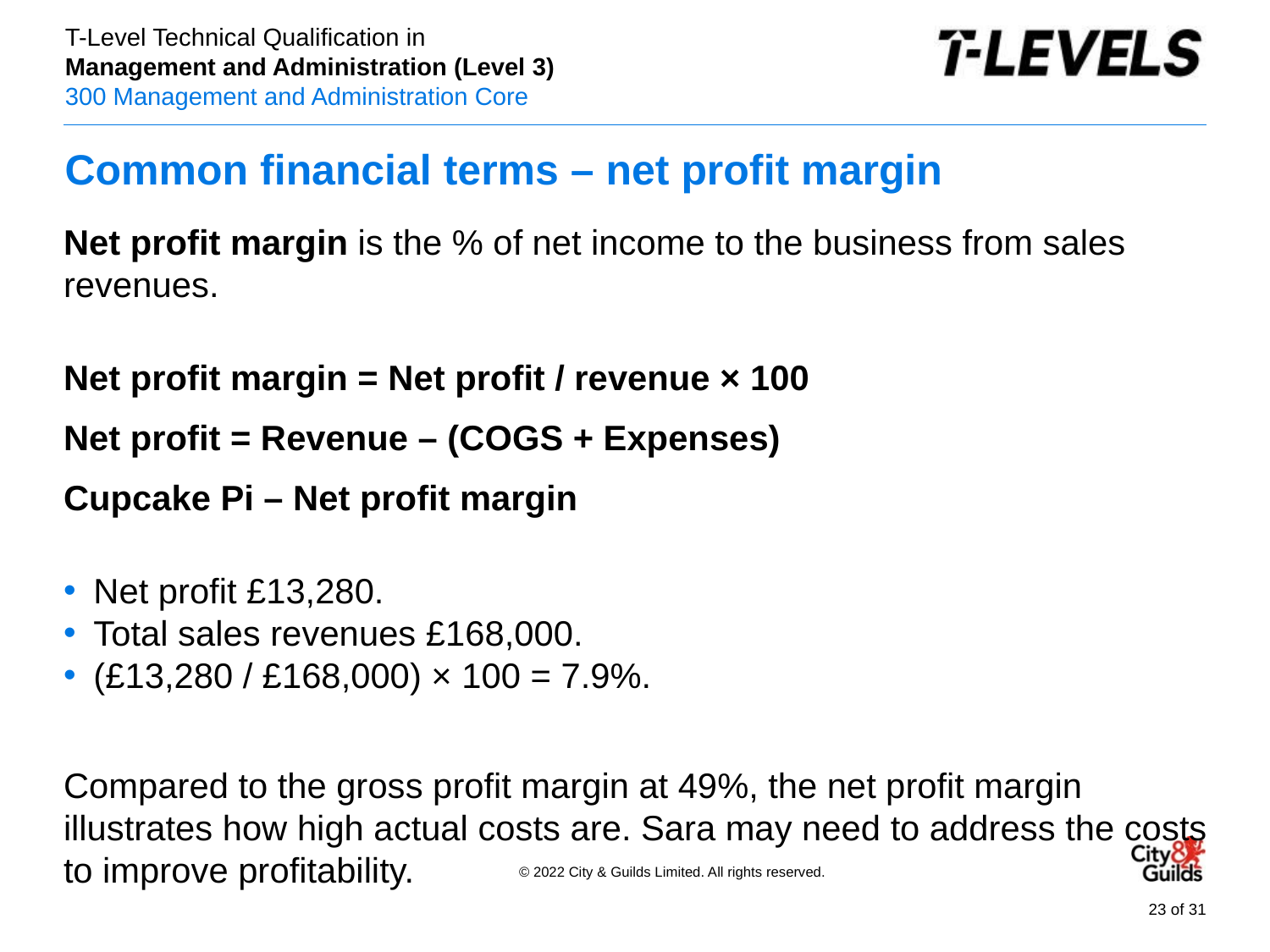

# Common financial terms – net profit margin
Net profit margin is the % of net income to the business from sales revenues.

Net profit margin = Net profit / revenue × 100
Net profit = Revenue – (COGS + Expenses)
Cupcake Pi – Net profit margin

Net profit £13,280.
Total sales revenues £168,000.
(£13,280 / £168,000) × 100 = 7.9%.

Compared to the gross profit margin at 49%, the net profit margin illustrates how high actual costs are. Sara may need to address the costs to improve profitability.